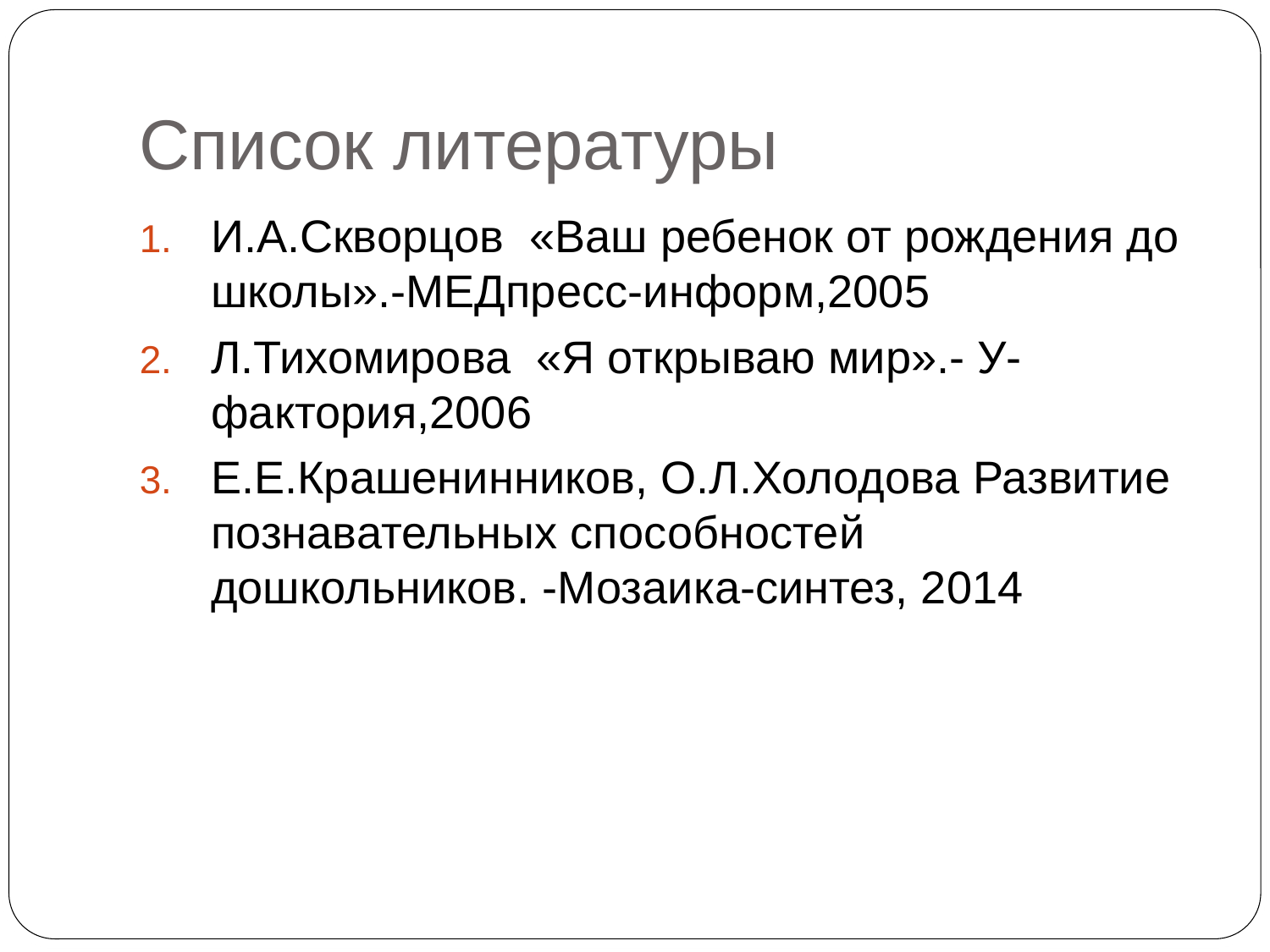

# Список литературы
И.А.Скворцов  «Ваш ребенок от рождения до школы».-МЕДпресс-информ,2005
Л.Тихомирова  «Я открываю мир».- У-фактория,2006
Е.Е.Крашенинников, О.Л.Холодова Развитие познавательных способностей дошкольников. -Мозаика-синтез, 2014